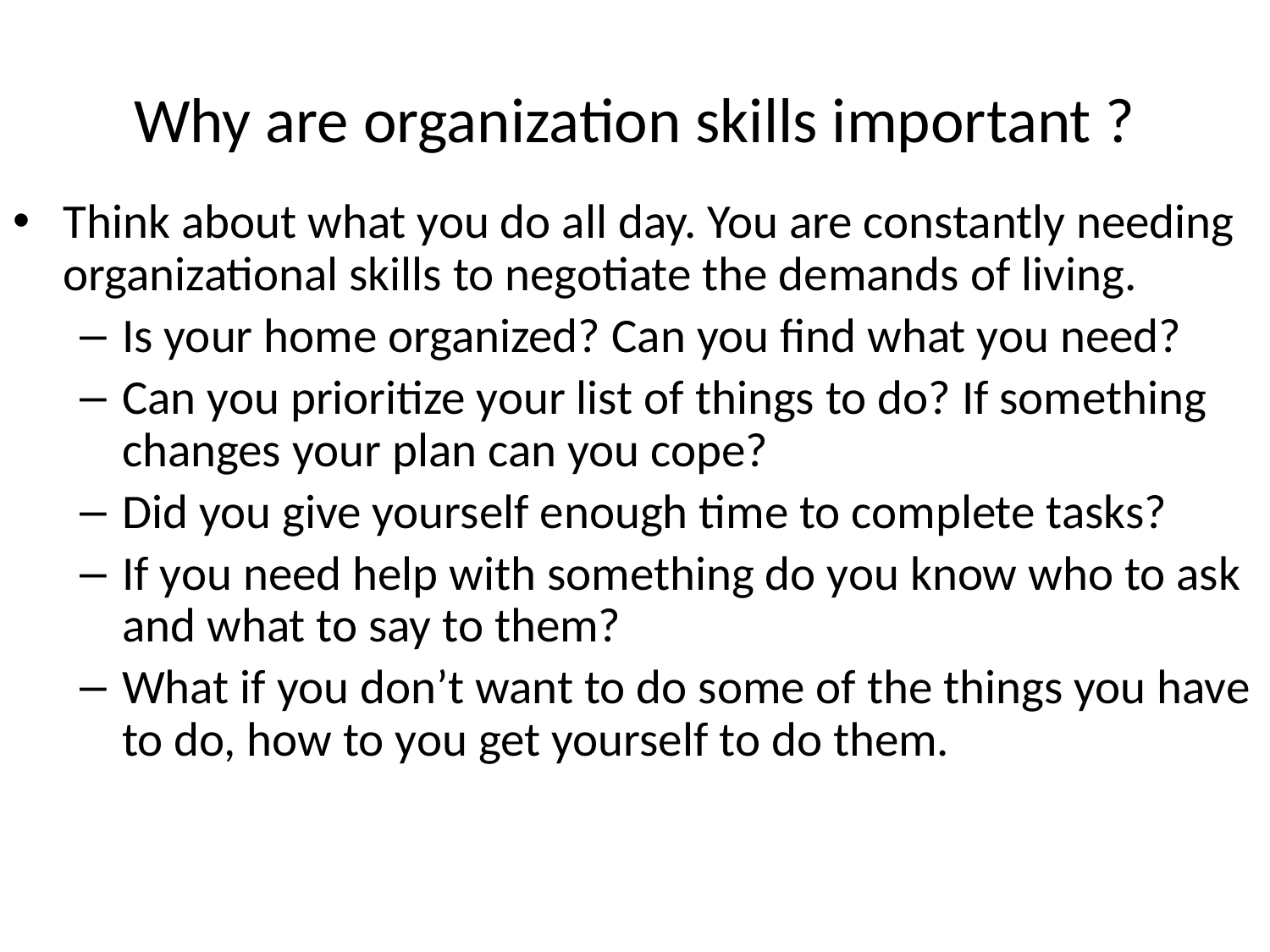

# Why are organization skills important ?
Think about what you do all day. You are constantly needing organizational skills to negotiate the demands of living.
Is your home organized? Can you find what you need?
Can you prioritize your list of things to do? If something changes your plan can you cope?
Did you give yourself enough time to complete tasks?
If you need help with something do you know who to ask and what to say to them?
What if you don’t want to do some of the things you have to do, how to you get yourself to do them.